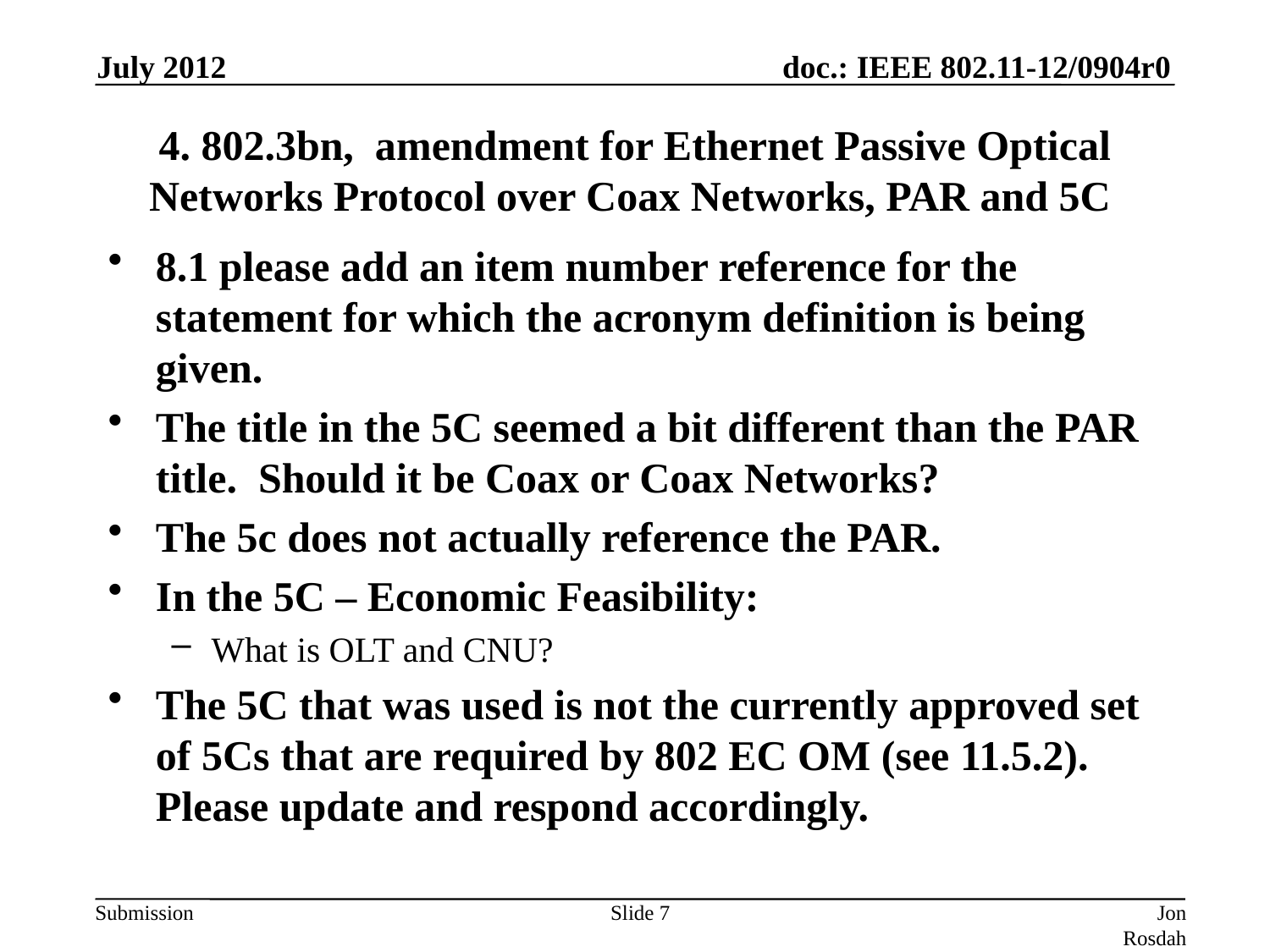

July 2012
# 4. 802.3bn,  amendment for Ethernet Passive Optical Networks Protocol over Coax Networks, PAR and 5C
8.1 please add an item number reference for the statement for which the acronym definition is being given.
The title in the 5C seemed a bit different than the PAR title.  Should it be Coax or Coax Networks?
The 5c does not actually reference the PAR.
In the 5C – Economic Feasibility:
What is OLT and CNU?
The 5C that was used is not the currently approved set of 5Cs that are required by 802 EC OM (see 11.5.2).  Please update and respond accordingly.

Slide 7
Jon Rosdahl (CSR)